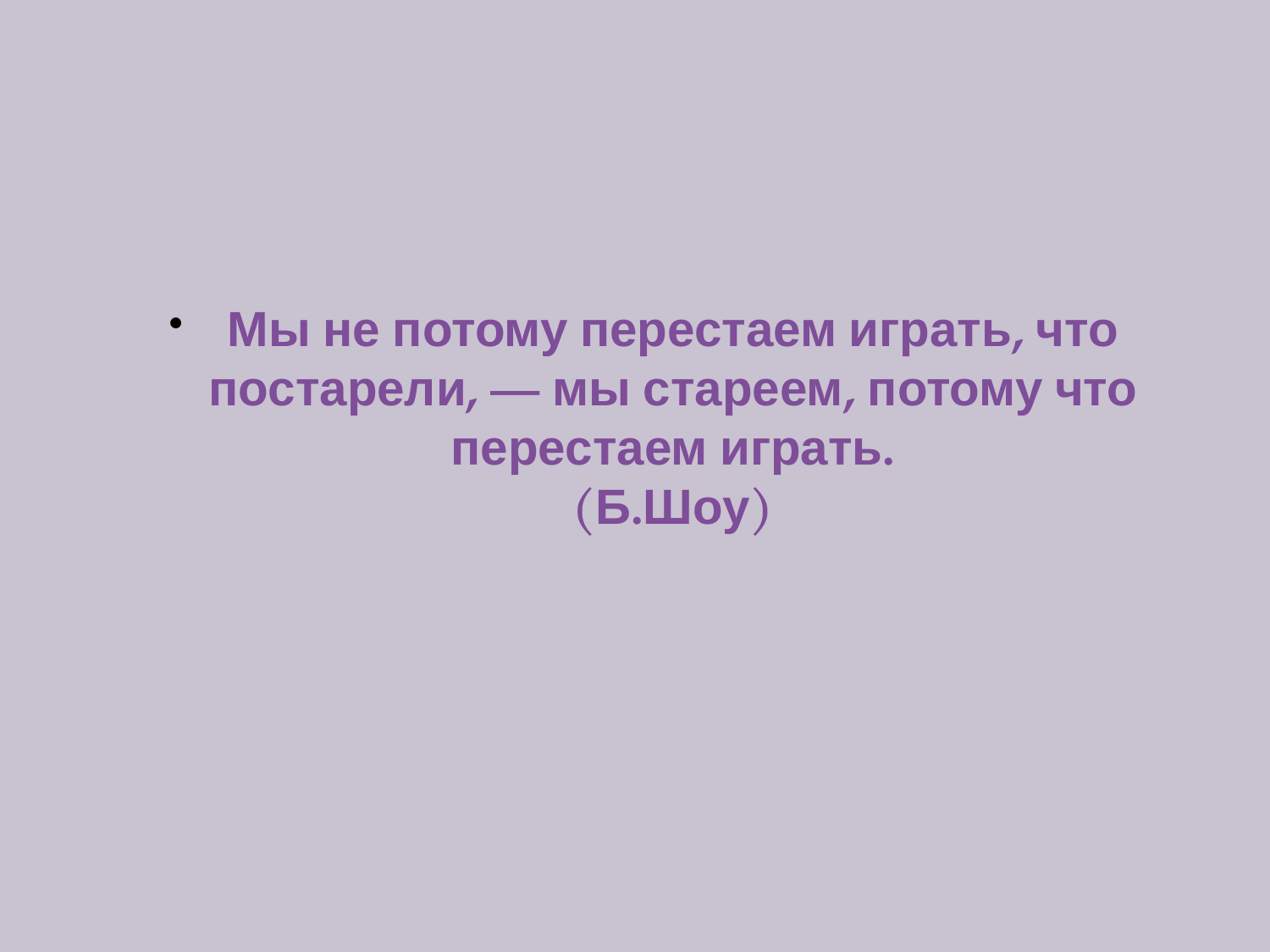

#

Мы не потому перестаем играть, что постарели, — мы стареем, потому что перестаем играть.
(Б.Шоу)